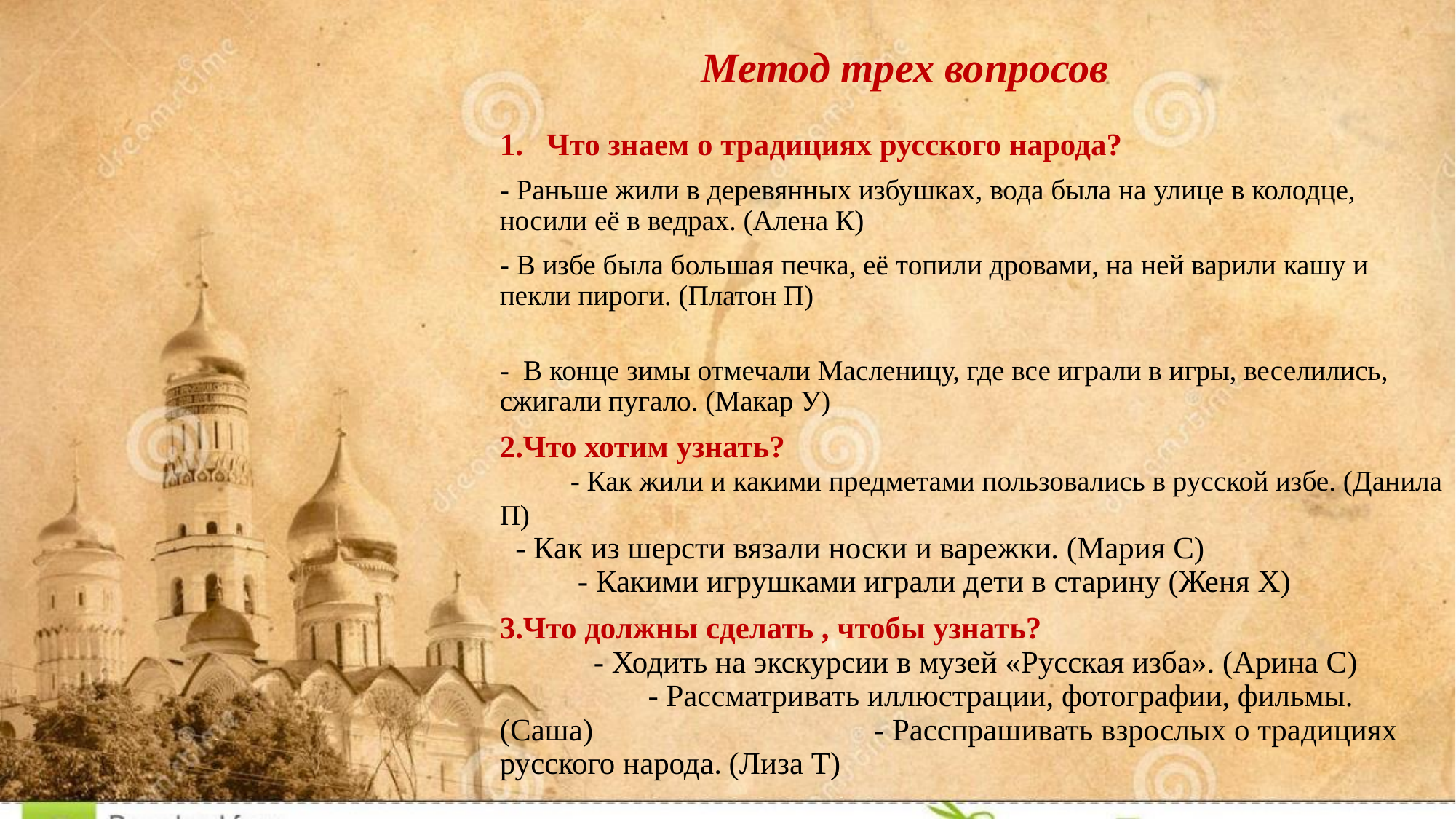

# Метод трех вопросов
Что знаем о традициях русского народа?
- Раньше жили в деревянных избушках, вода была на улице в колодце, носили её в ведрах. (Алена К)
- В избе была большая печка, её топили дровами, на ней варили кашу и  пекли пироги. (Платон П)
-  В конце зимы отмечали Масленицу, где все играли в игры, веселились, сжигали пугало. (Макар У)
2.Что хотим узнать?                                                                                              - Как жили и какими предметами пользовались в русской избе. (Данила П)                                                                                                                         - Как из шерсти вязали носки и варежки. (Мария С)                                         - Какими игрушками играли дети в старину (Женя Х)
3.Что должны сделать , чтобы узнать?                                                                - Ходить на экскурсии в музей «Русская изба». (Арина С)                               - Рассматривать иллюстрации, фотографии, фильмы. (Саша)                                    - Расспрашивать взрослых о традициях русского народа. (Лиза Т)